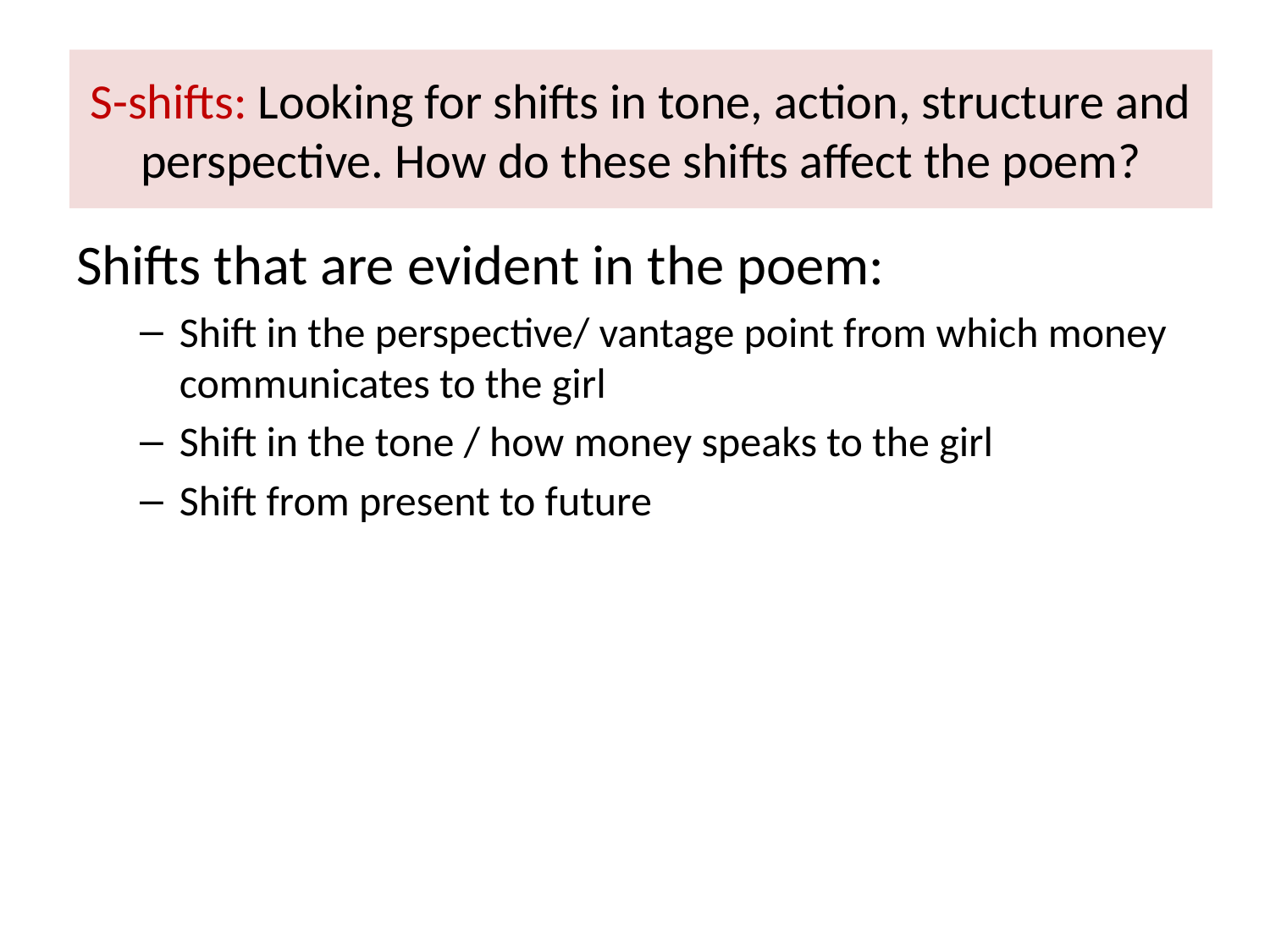

# S-shifts: Looking for shifts in tone, action, structure and perspective. How do these shifts affect the poem?
Shifts that are evident in the poem:
Shift in the perspective/ vantage point from which money communicates to the girl
Shift in the tone / how money speaks to the girl
Shift from present to future